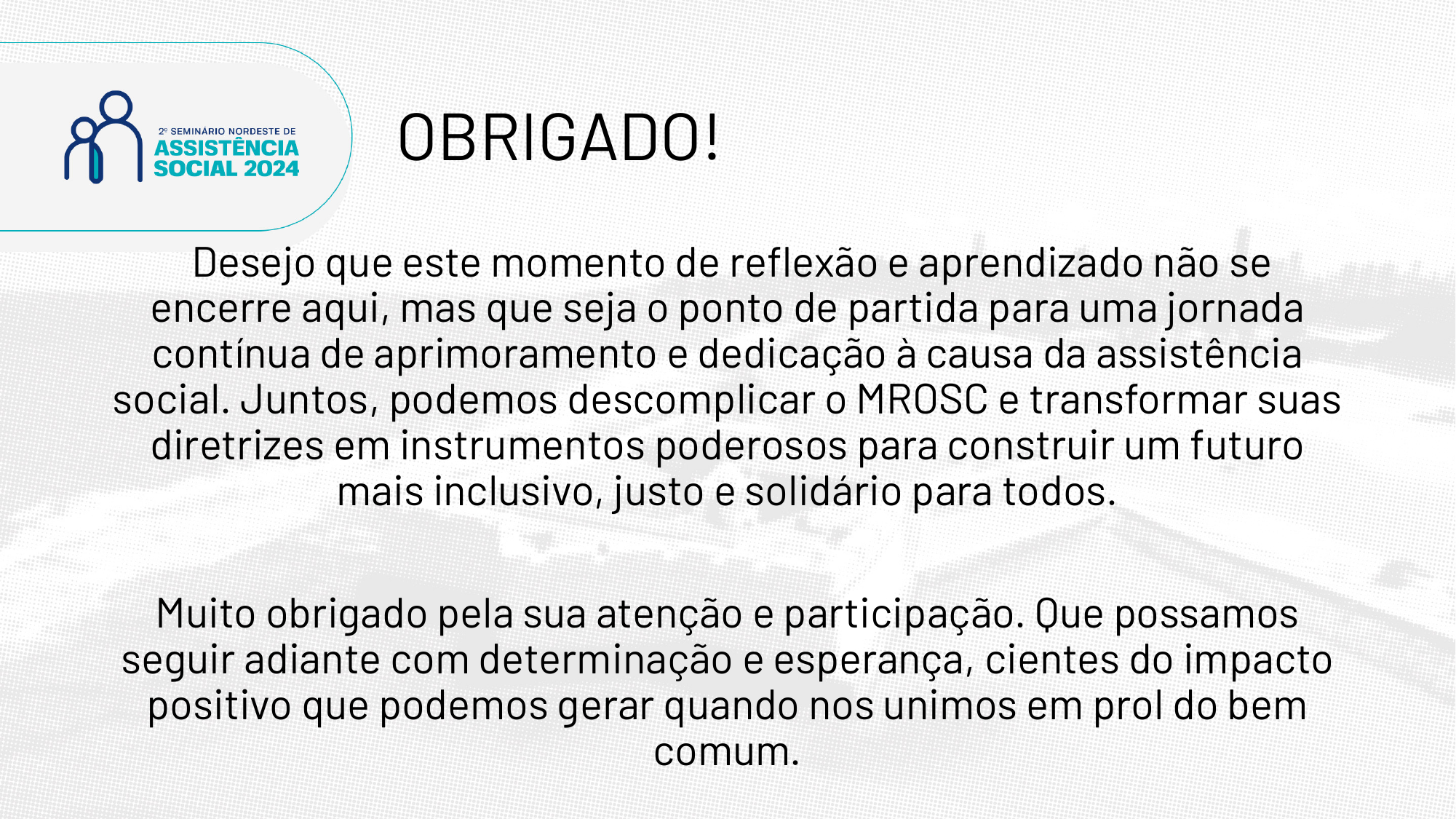

# OBRIGADO!
 Desejo que este momento de reflexão e aprendizado não se encerre aqui, mas que seja o ponto de partida para uma jornada contínua de aprimoramento e dedicação à causa da assistência social. Juntos, podemos descomplicar o MROSC e transformar suas diretrizes em instrumentos poderosos para construir um futuro mais inclusivo, justo e solidário para todos.

Muito obrigado pela sua atenção e participação. Que possamos seguir adiante com determinação e esperança, cientes do impacto positivo que podemos gerar quando nos unimos em prol do bem comum.